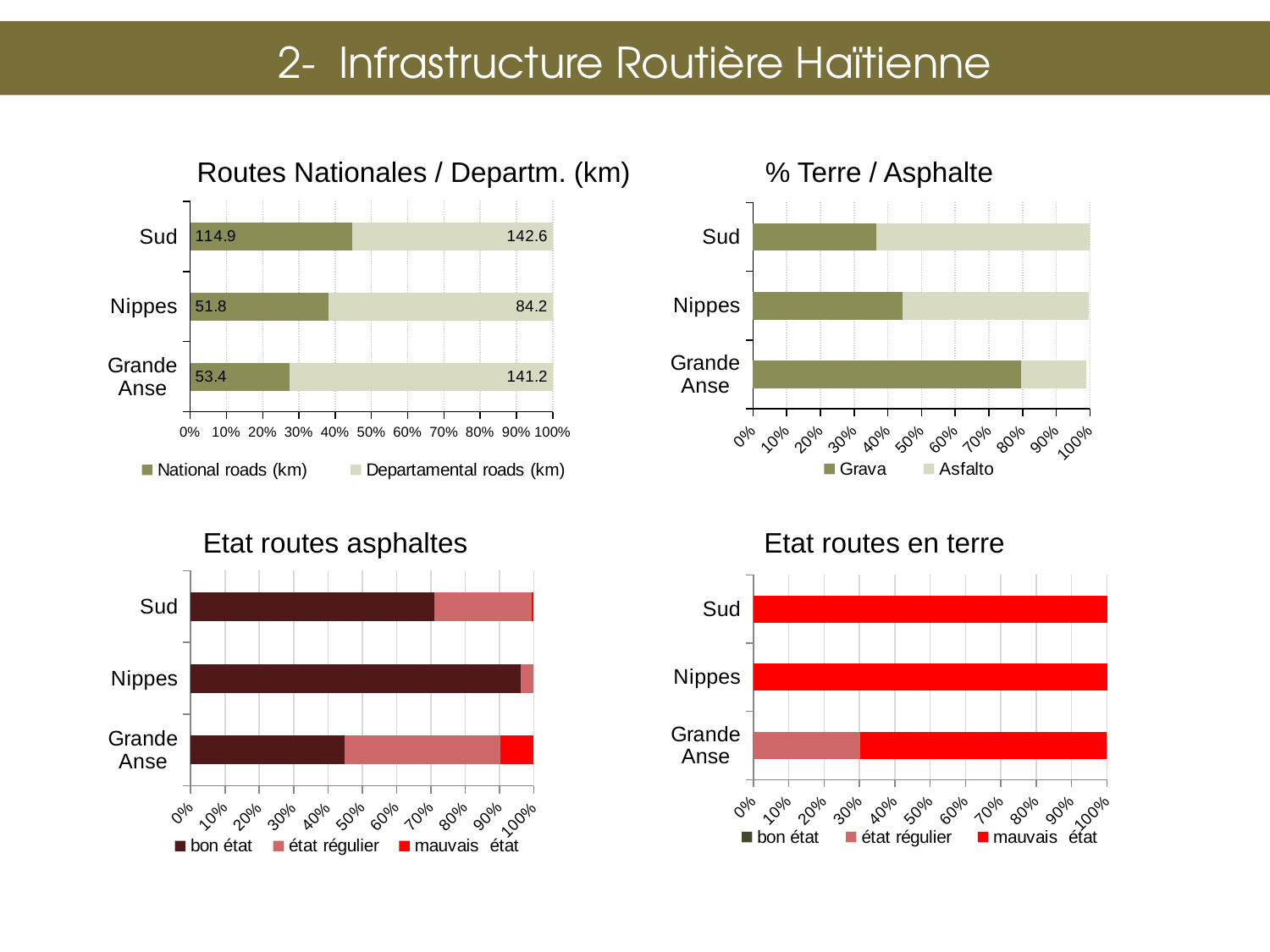

2-  Infrastructure Routière Haïtienne
Routes Nationales / Departm. (km)
% Terre / Asphalte

### Chart

| Category | Grava |  |
|---|---|---|
| Grande Anse | 0.7964 | 0.1914 |
| Nippes | 0.4433 | 0.5523 |
| Sud | 0.3653 | 0.6347 |

### Chart

| Category | National roads (km) | Departamental roads (km) |
|---|---|---|
| Grande Anse | 53.35 | 141.2 |
| Nippes | 51.81 | 84.15 |
| Sud | 114.86 | 142.59 |

### Chart

| Category |
|---|
Etat routes asphaltes
Etat routes en terre

### Chart

| Category | bon état | état régulier | mauvais  état |
|---|---|---|---|
| Grande Anse | 0.4486 | 0.4534 | 0.098 |
| Nippes | 0.963 | 0.037 | 0.0 |
| Sud | 0.7114 | 0.2815 | 0.0071 |

### Chart

| Category | bon état | état régulier | mauvais  état |
|---|---|---|---|
| Grande Anse | 0.0 | 0.3028 | 0.6971 |
| Nippes | 0.0 | 0.0 | 1.0 |
| Sud | 0.0 | 0.0 | 1.0 |